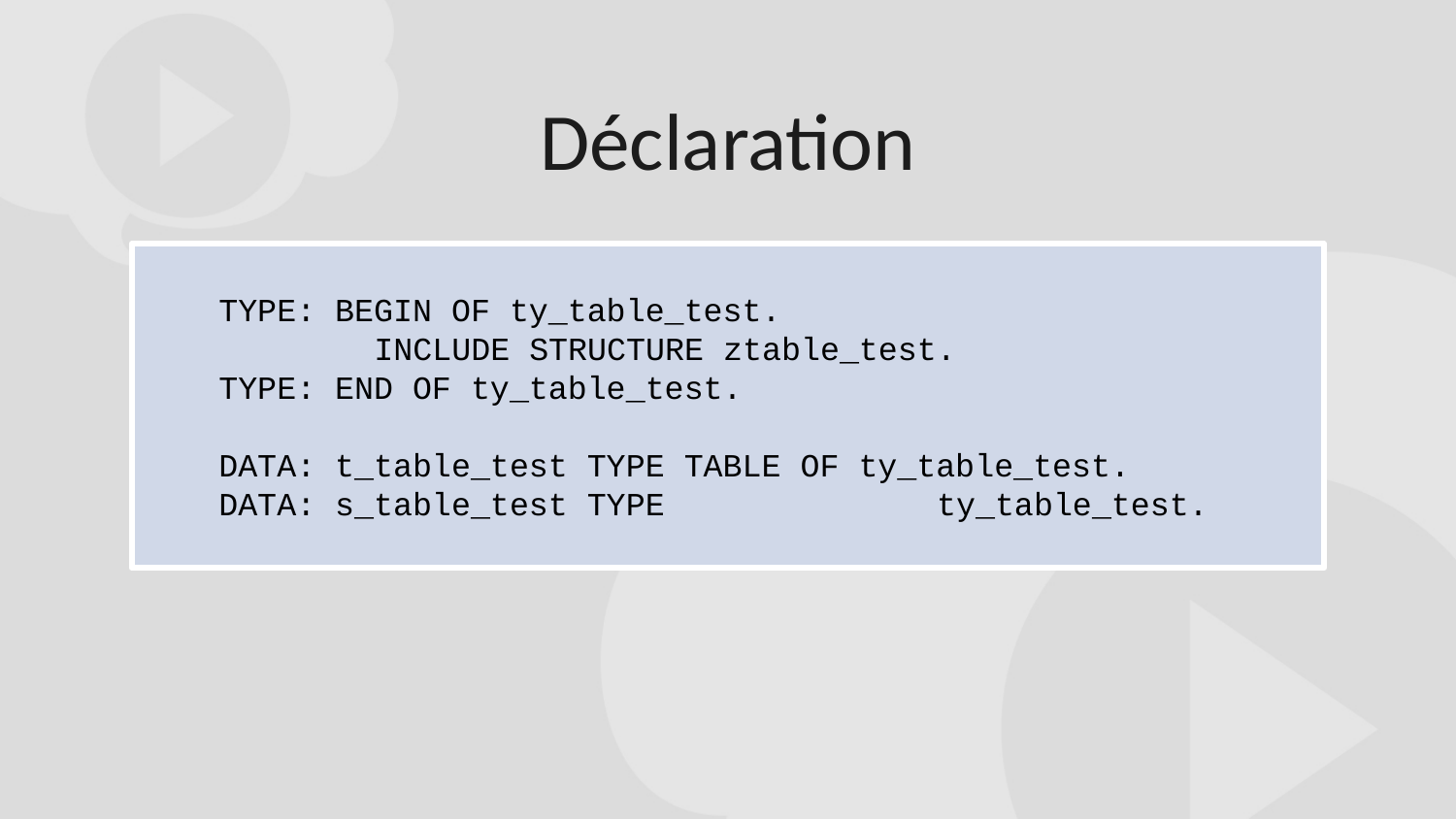

Déclaration

TYPE: BEGIN OF ty_table_test.
        INCLUDE STRUCTURE ztable_test.
TYPE: END OF ty_table_test.

DATA: t_table_test TYPE TABLE OF ty_table_test.
DATA: s_table_test TYPE 	       ty_table_test.